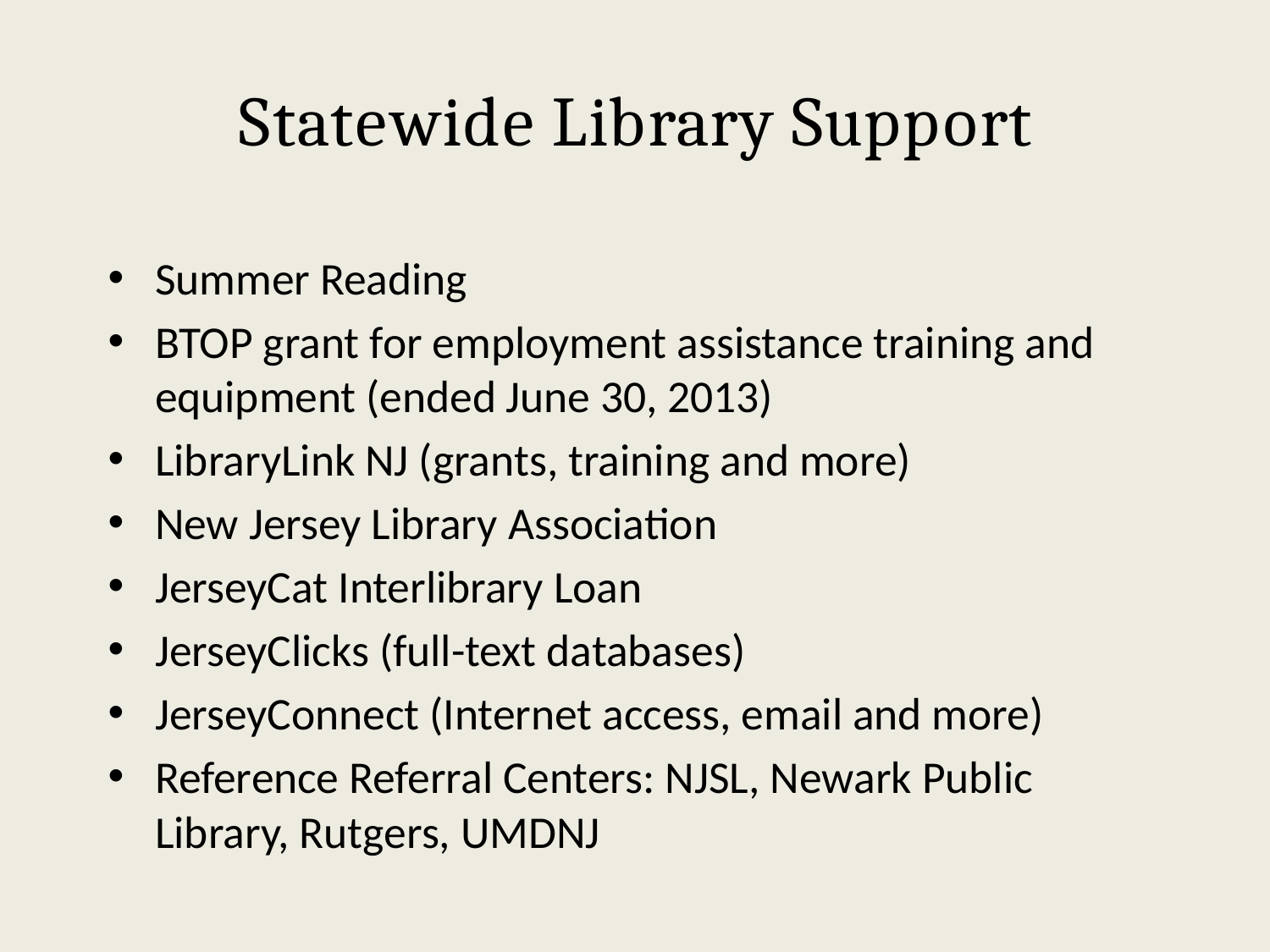

# Statewide Library Support
Summer Reading
BTOP grant for employment assistance training and equipment (ended June 30, 2013)
LibraryLink NJ (grants, training and more)
New Jersey Library Association
JerseyCat Interlibrary Loan
JerseyClicks (full-text databases)
JerseyConnect (Internet access, email and more)
Reference Referral Centers: NJSL, Newark Public Library, Rutgers, UMDNJ